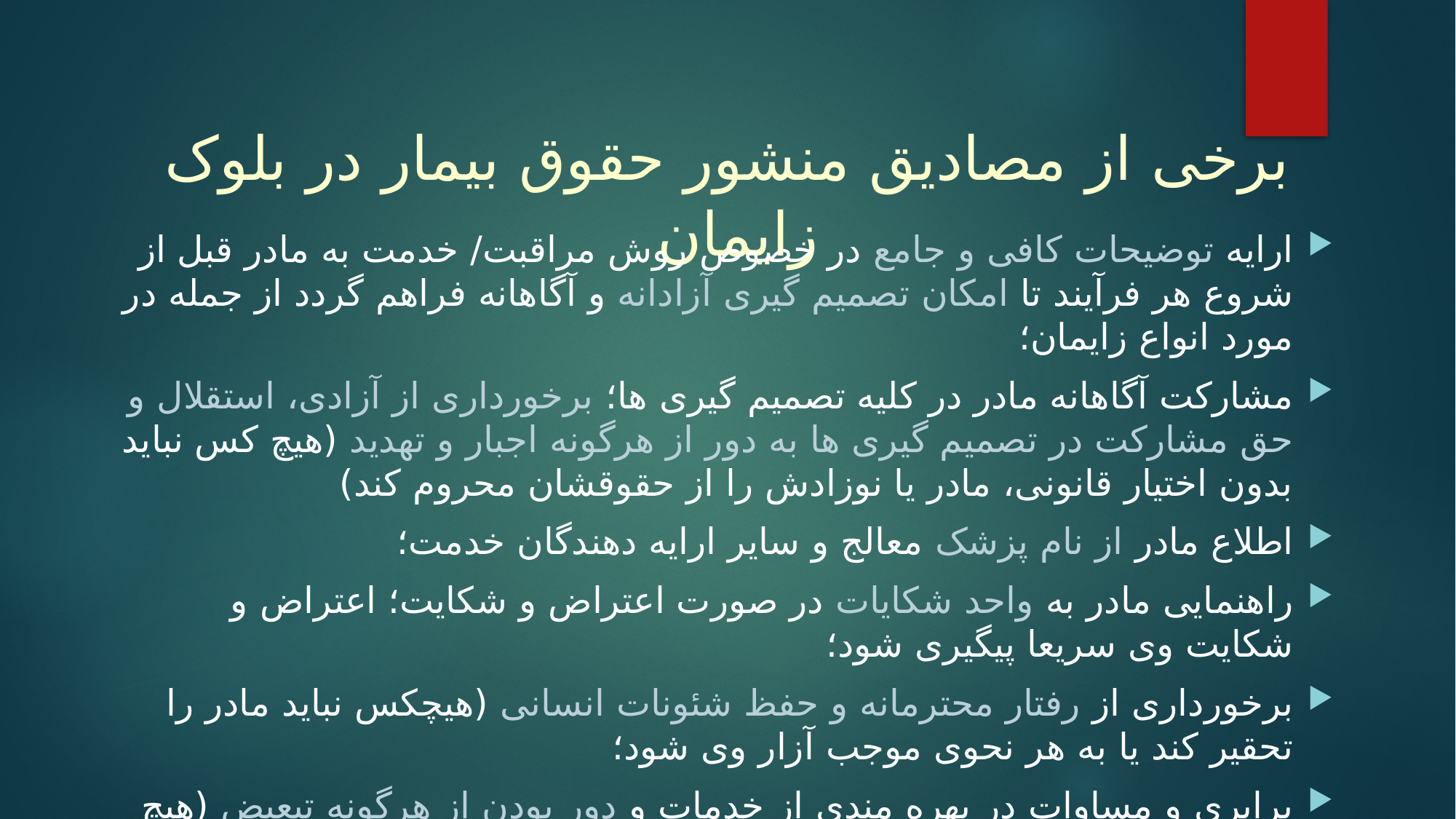

# برخی از مصادیق منشور حقوق بیمار در بلوک زایمان
ارایه توضیحات کافی و جامع در خصوص روش مراقبت/ خدمت به مادر قبل از شروع هر فرآیند تا امکان تصمیم گیری آزادانه و آگاهانه فراهم گردد از جمله در مورد انواع زایمان؛
مشارکت آگاهانه مادر در کلیه تصمیم گیری ها؛ برخورداری از آزادی، استقلال و حق مشارکت در تصمیم گیری ها به دور از هرگونه اجبار و تهدید (هیچ کس نباید بدون اختیار قانونی، مادر یا نوزادش را از حقوقشان محروم کند)
اطلاع مادر از نام پزشک معالج و سایر ارایه دهندگان خدمت؛
راهنمایی مادر به واحد شکایات در صورت اعتراض و شکایت؛ اعتراض و شکایت وی سریعا پیگیری شود؛
برخورداری از رفتار محترمانه و حفظ شئونات انسانی (هیچکس نباید مادر را تحقیر کند یا به هر نحوی موجب آزار وی شود؛
برابری و مساوات در بهره مندی از خدمات و دور بودن از هرگونه تبعیض (هیچ کس نباید تحت شرایطی مادر را مورد تبعیض قرار دهد)